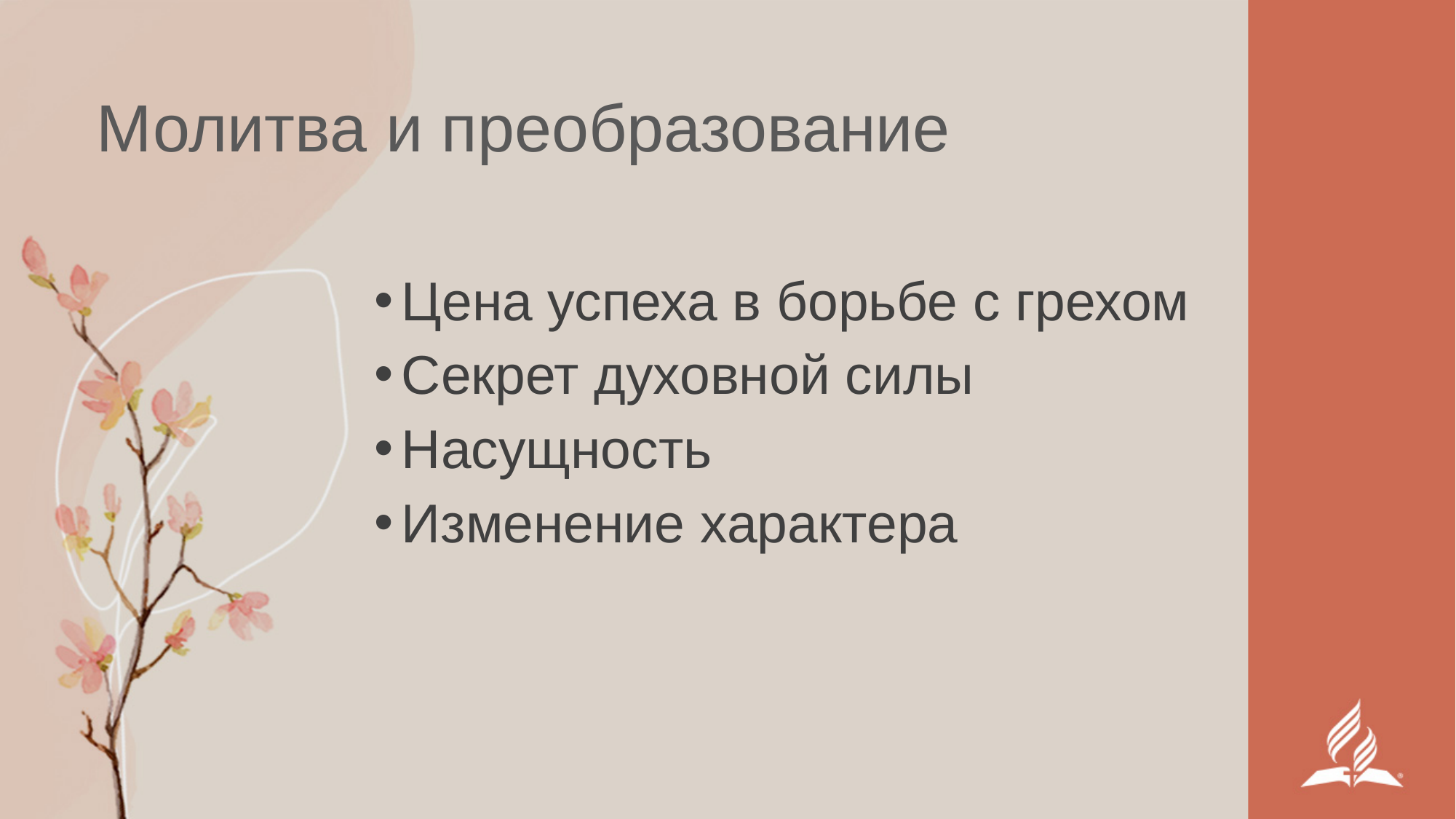

# Молитва и преобразование
Цена успеха в борьбе с грехом
Секрет духовной силы
Насущность
Изменение характера